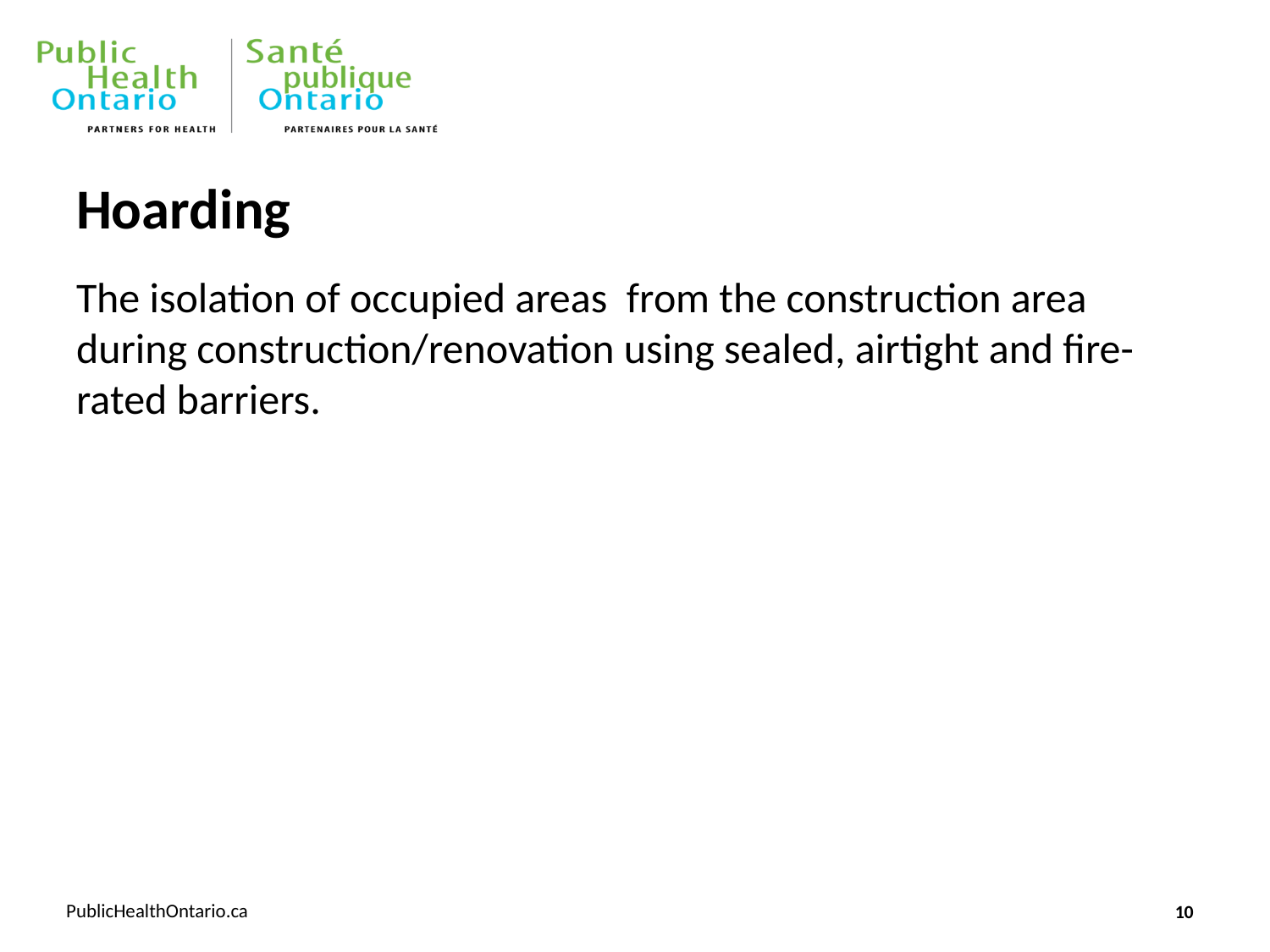

# Hoarding
The isolation of occupied areas  from the construction area during construction/renovation using sealed, airtight and fire-rated barriers.
10